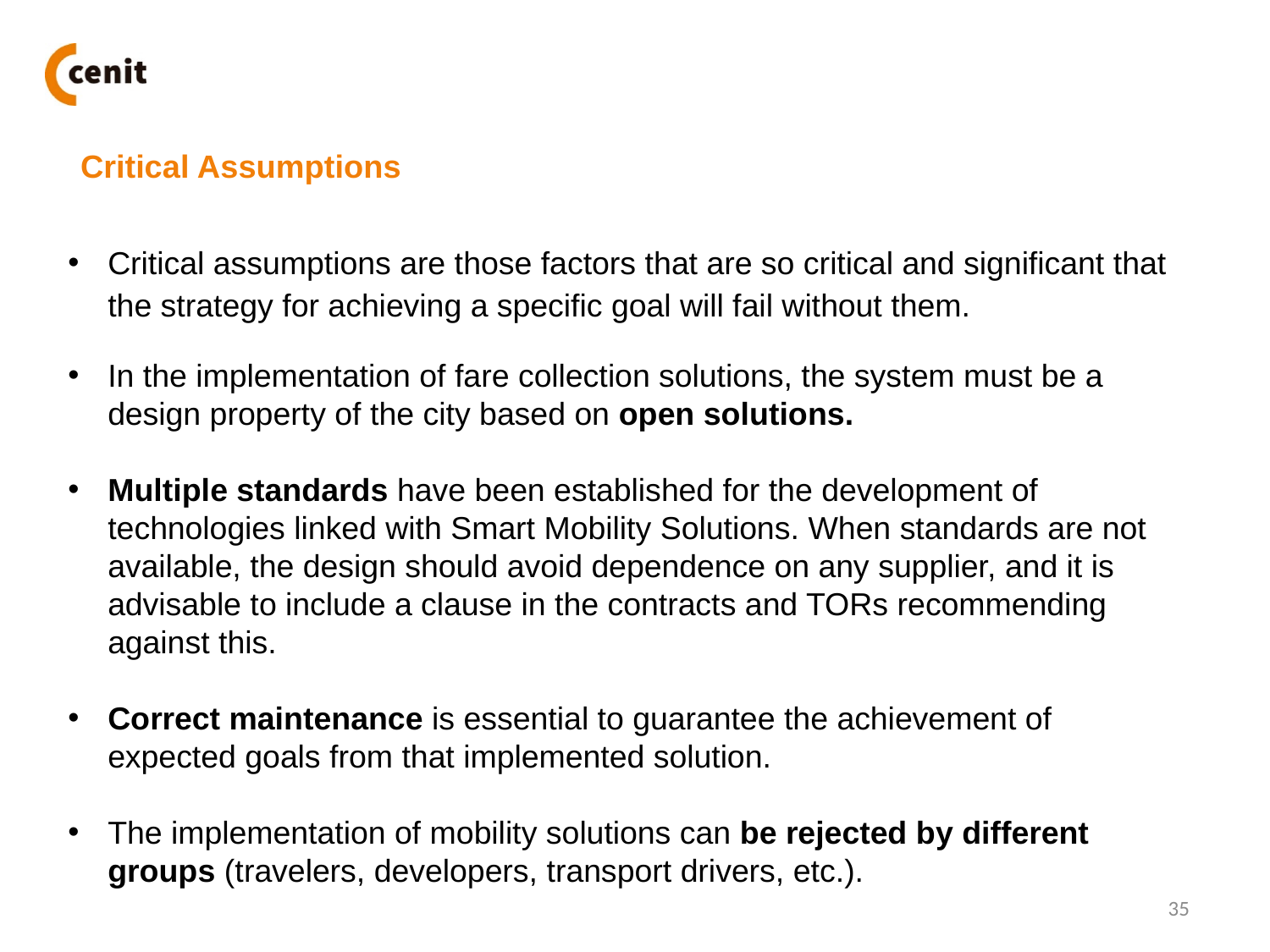

Critical Assumptions
Critical assumptions are those factors that are so critical and significant that the strategy for achieving a specific goal will fail without them.
In the implementation of fare collection solutions, the system must be a design property of the city based on open solutions.

Multiple standards have been established for the development of technologies linked with Smart Mobility Solutions. When standards are not available, the design should avoid dependence on any supplier, and it is advisable to include a clause in the contracts and TORs recommending against this.

Correct maintenance is essential to guarantee the achievement of expected goals from that implemented solution.

The implementation of mobility solutions can be rejected by different groups (travelers, developers, transport drivers, etc.).
35